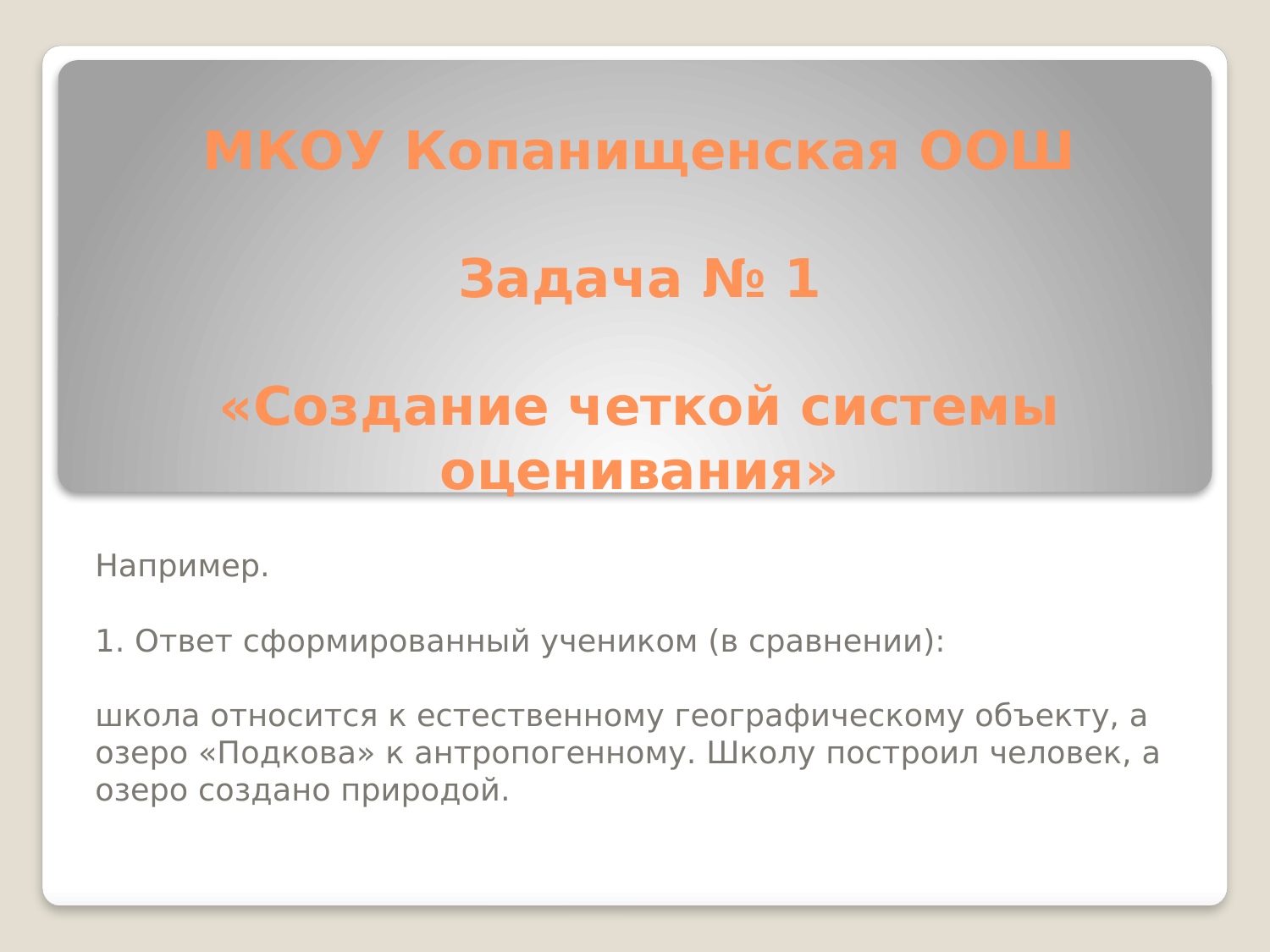

# МКОУ Копанищенская ООШ Задача № 1 «Создание четкой системы оценивания»
Например.

1. Ответ сформированный учеником (в сравнении):

школа относится к естественному географическому объекту, а озеро «Подкова» к антропогенному. Школу построил человек, а озеро создано природой.